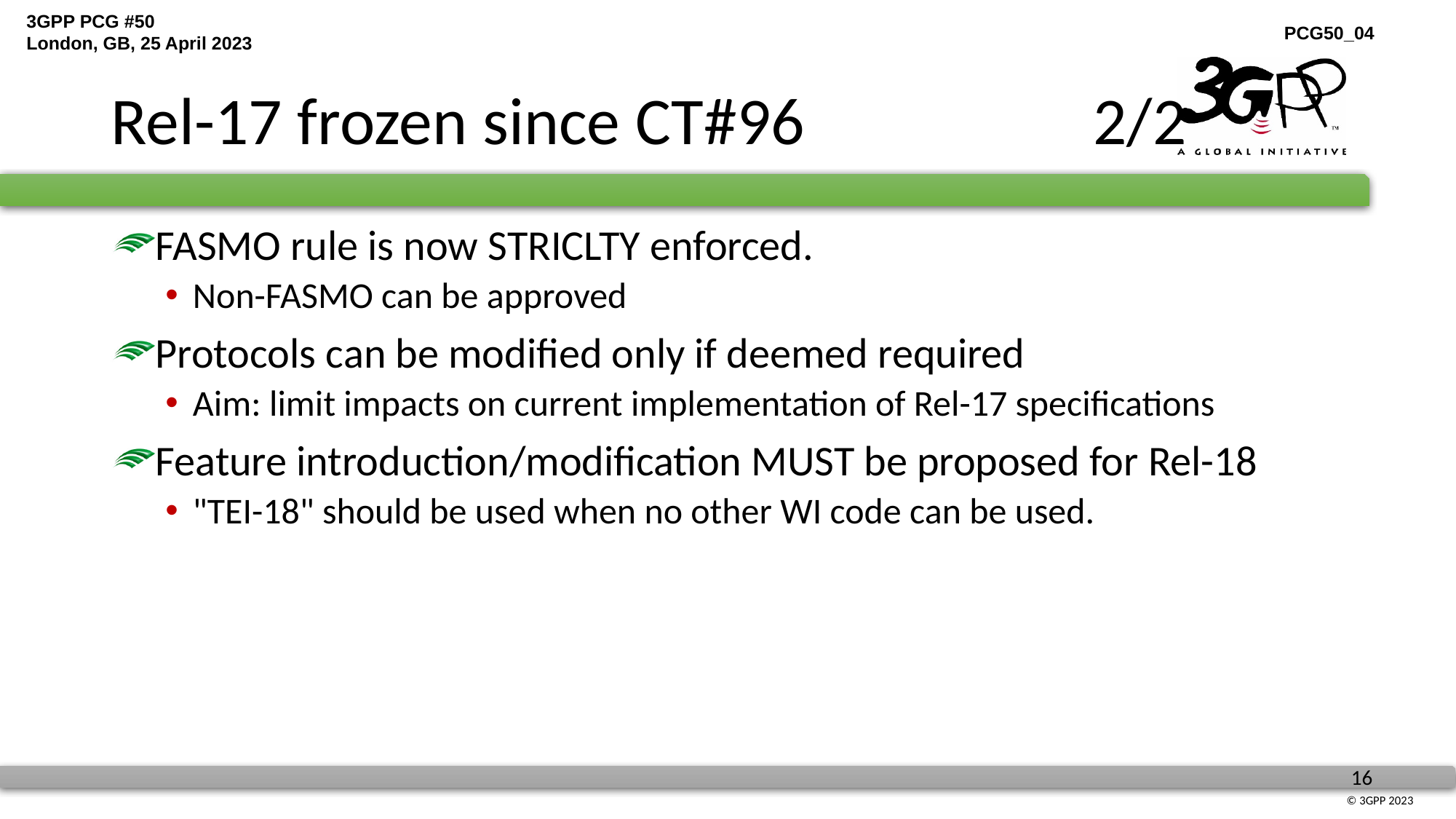

# Rel-17 frozen since CT#96			2/2
FASMO rule is now STRICLTY enforced.
Non-FASMO can be approved
Protocols can be modified only if deemed required
Aim: limit impacts on current implementation of Rel-17 specifications
Feature introduction/modification MUST be proposed for Rel-18
"TEI-18" should be used when no other WI code can be used.